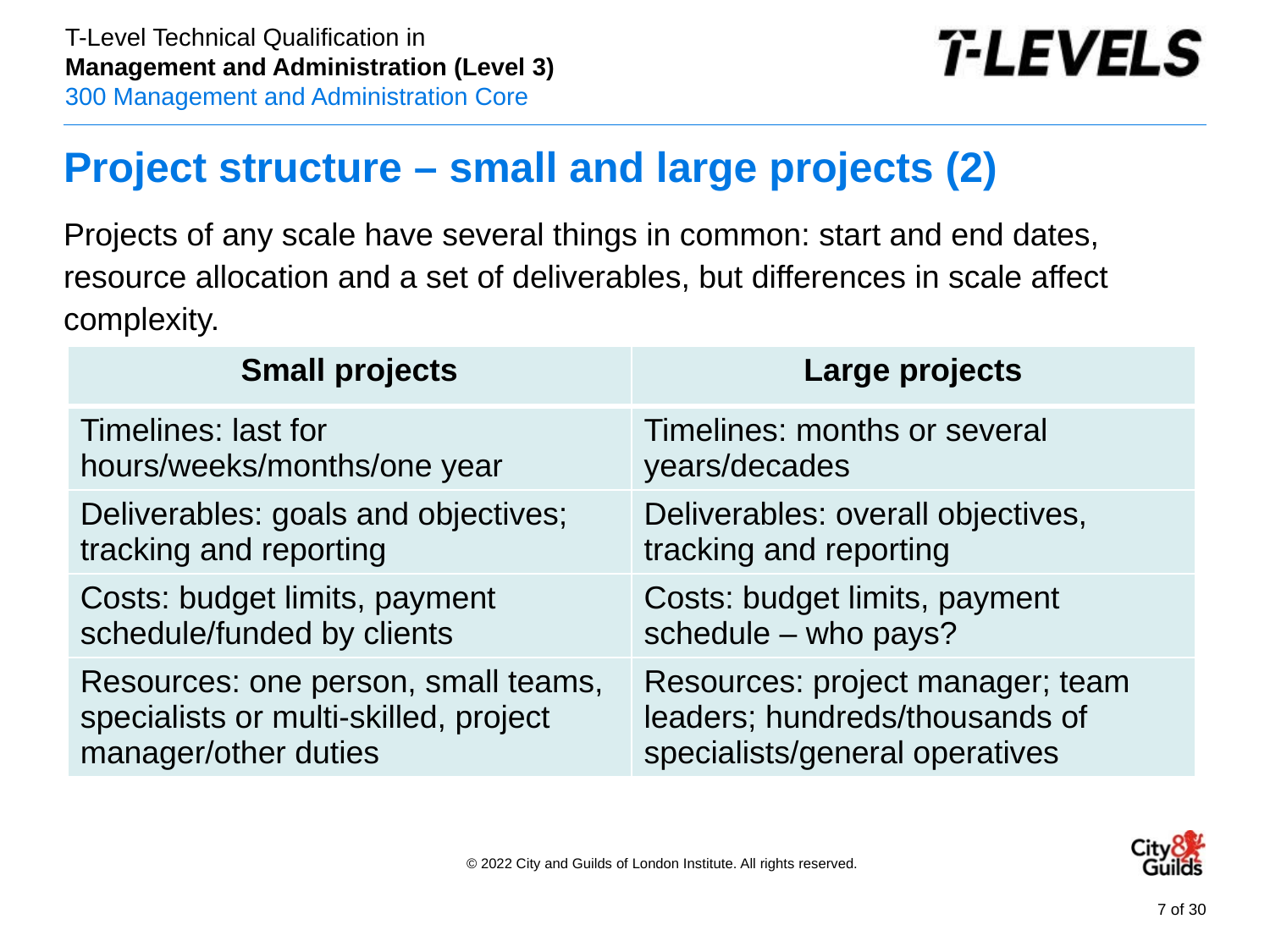

# Project structure – small and large projects (2)
Projects of any scale have several things in common: start and end dates, resource allocation and a set of deliverables, but differences in scale affect complexity.

| Small projects | Large projects |
| --- | --- |
| Timelines: last for hours/weeks/months/one year | Timelines: months or several years/decades |
| Deliverables: goals and objectives; tracking and reporting | Deliverables: overall objectives, tracking and reporting |
| Costs: budget limits, payment schedule/funded by clients | Costs: budget limits, payment schedule – who pays? |
| Resources: one person, small teams, specialists or multi-skilled, project manager/other duties | Resources: project manager; team leaders; hundreds/thousands of specialists/general operatives |